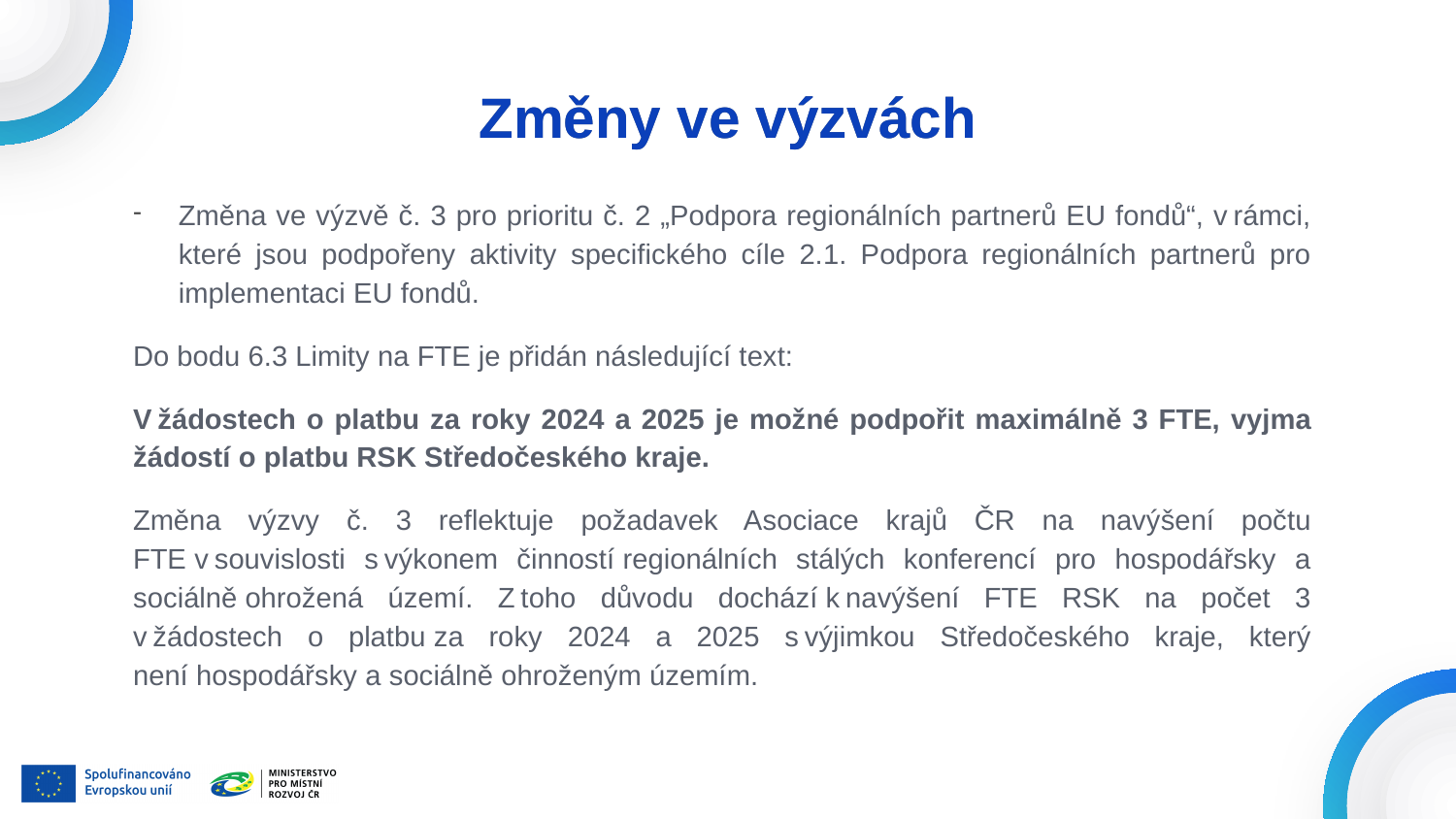

Změny ve výzvách
# Změny ve výzvách

Změna ve výzvě č. 3 pro prioritu č. 2 „Podpora regionálních partnerů EU fondů“, v rámci, které jsou podpořeny aktivity specifického cíle 2.1. Podpora regionálních partnerů pro implementaci EU fondů.
Do bodu 6.3 Limity na FTE je přidán následující text:
V žádostech o platbu za roky 2024 a 2025 je možné podpořit maximálně 3 FTE, vyjma žádostí o platbu RSK Středočeského kraje.
Změna výzvy č. 3 reflektuje požadavek Asociace krajů ČR na navýšení počtu FTE v souvislosti s výkonem činností regionálních stálých konferencí pro hospodářsky a sociálně ohrožená území. Z toho důvodu dochází k navýšení FTE RSK na počet 3 v žádostech o platbu za roky 2024 a 2025 s výjimkou Středočeského kraje, který není hospodářsky a sociálně ohroženým územím.